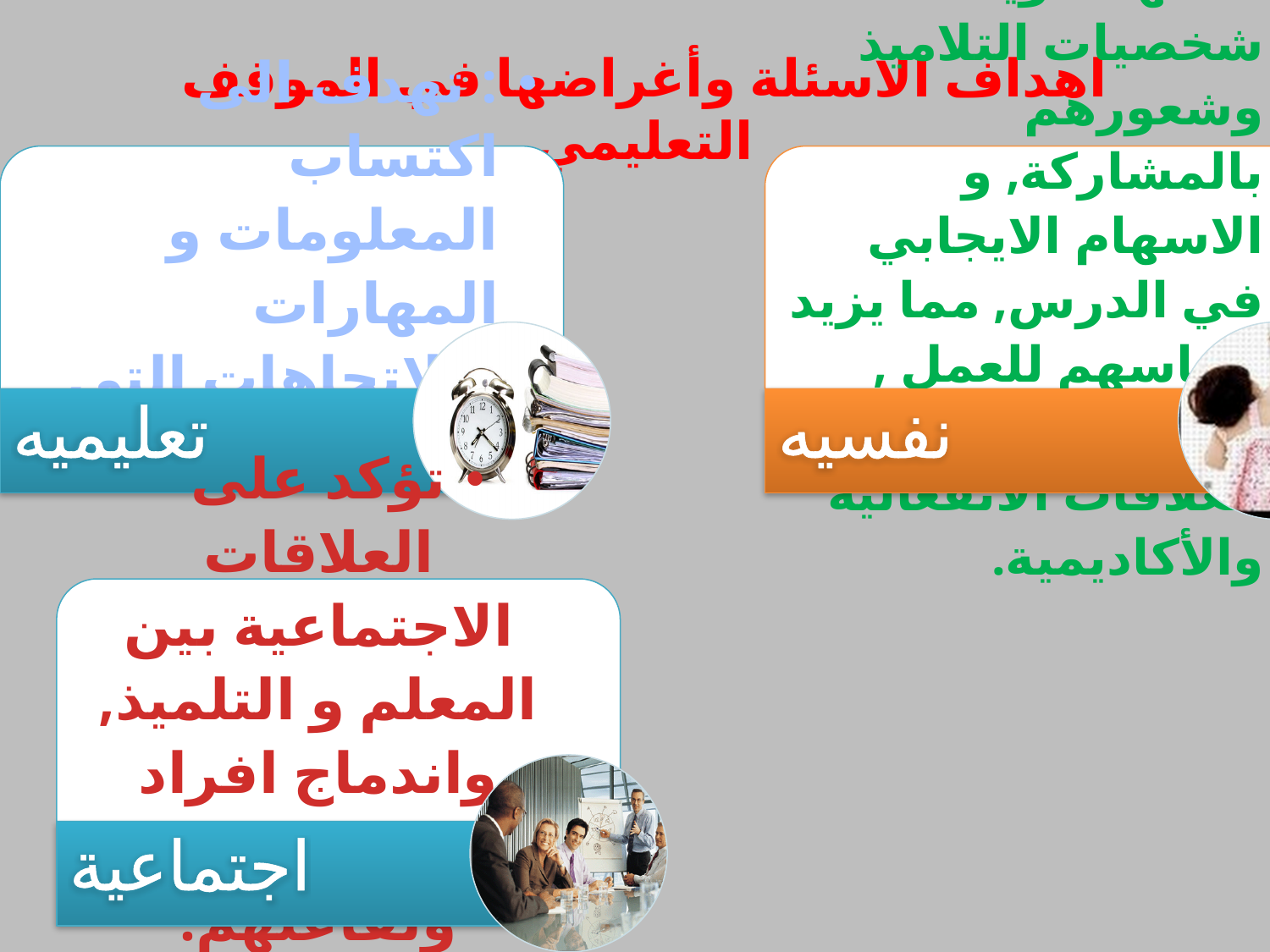

# اهداف الاسئلة وأغراضها في الموقف التعليمي
تعليميه
نفسيه
اجتماعية